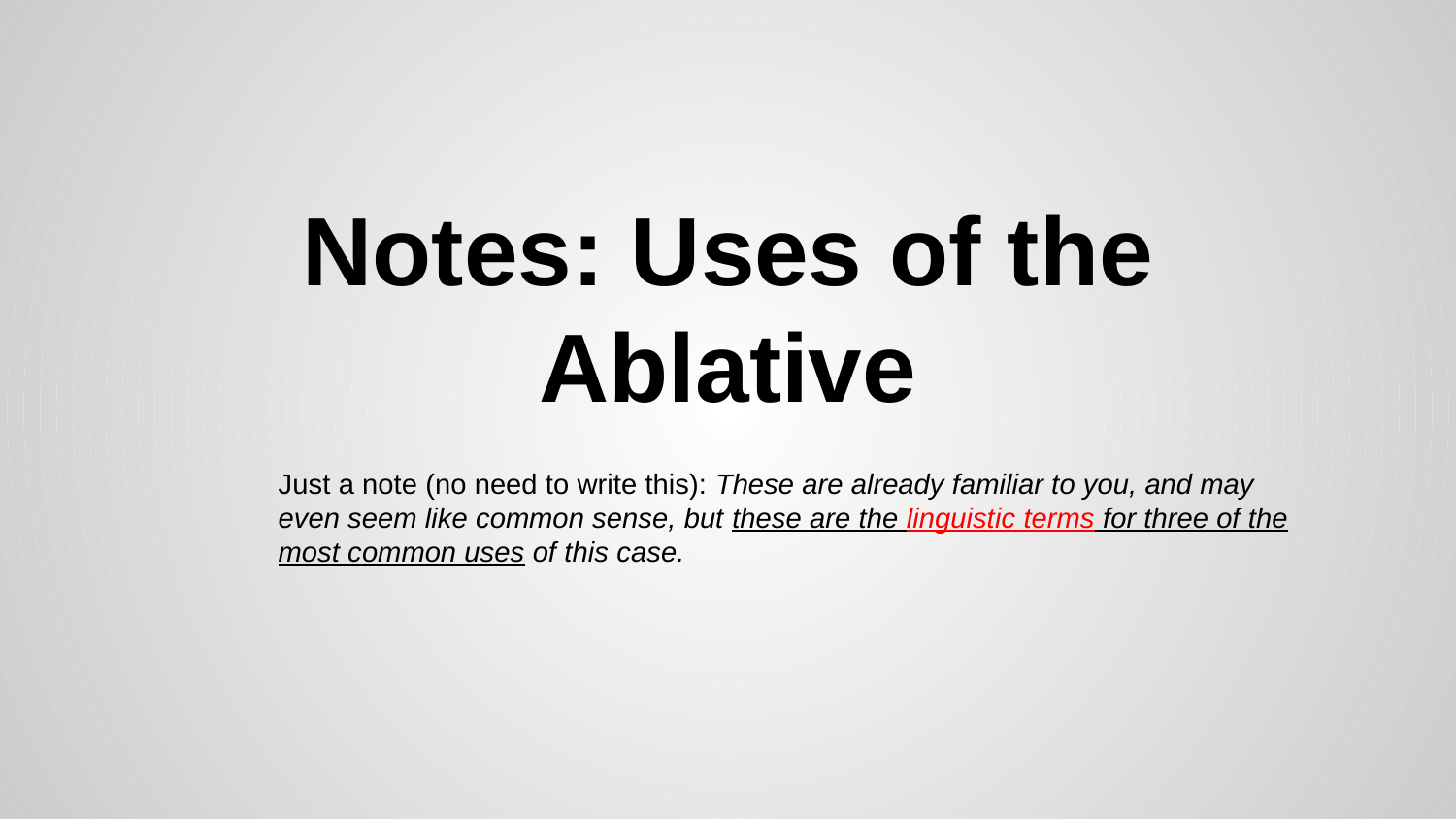

# Notes: Uses of the Ablative
Just a note (no need to write this): These are already familiar to you, and may even seem like common sense, but these are the linguistic terms for three of the most common uses of this case.